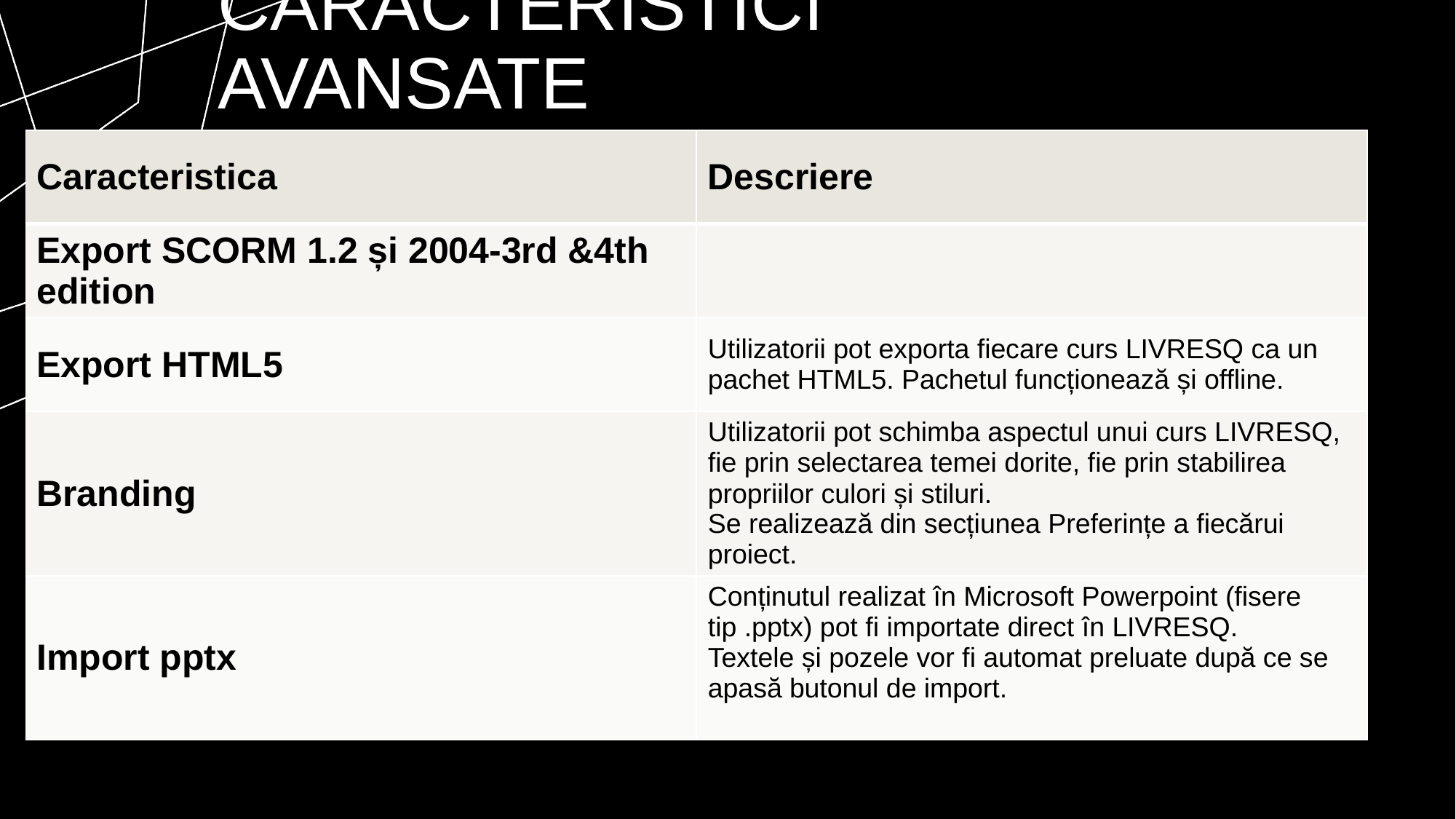

# Caracteristici avansate
| Caracteristica | Descriere |
| --- | --- |
| Export SCORM 1.2 și 2004-3rd &4th edition |  |
| Export HTML5 | Utilizatorii pot exporta fiecare curs LIVRESQ ca un pachet HTML5. Pachetul funcționează și offline. |
| Branding | Utilizatorii pot schimba aspectul unui curs LIVRESQ, fie prin selectarea temei dorite, fie prin stabilirea propriilor culori și stiluri. Se realizează din secțiunea Preferințe a fiecărui proiect. |
| Import pptx | Conținutul realizat în Microsoft Powerpoint (fisere tip .pptx) pot fi importate direct în LIVRESQ. Textele și pozele vor fi automat preluate după ce se apasă butonul de import. |